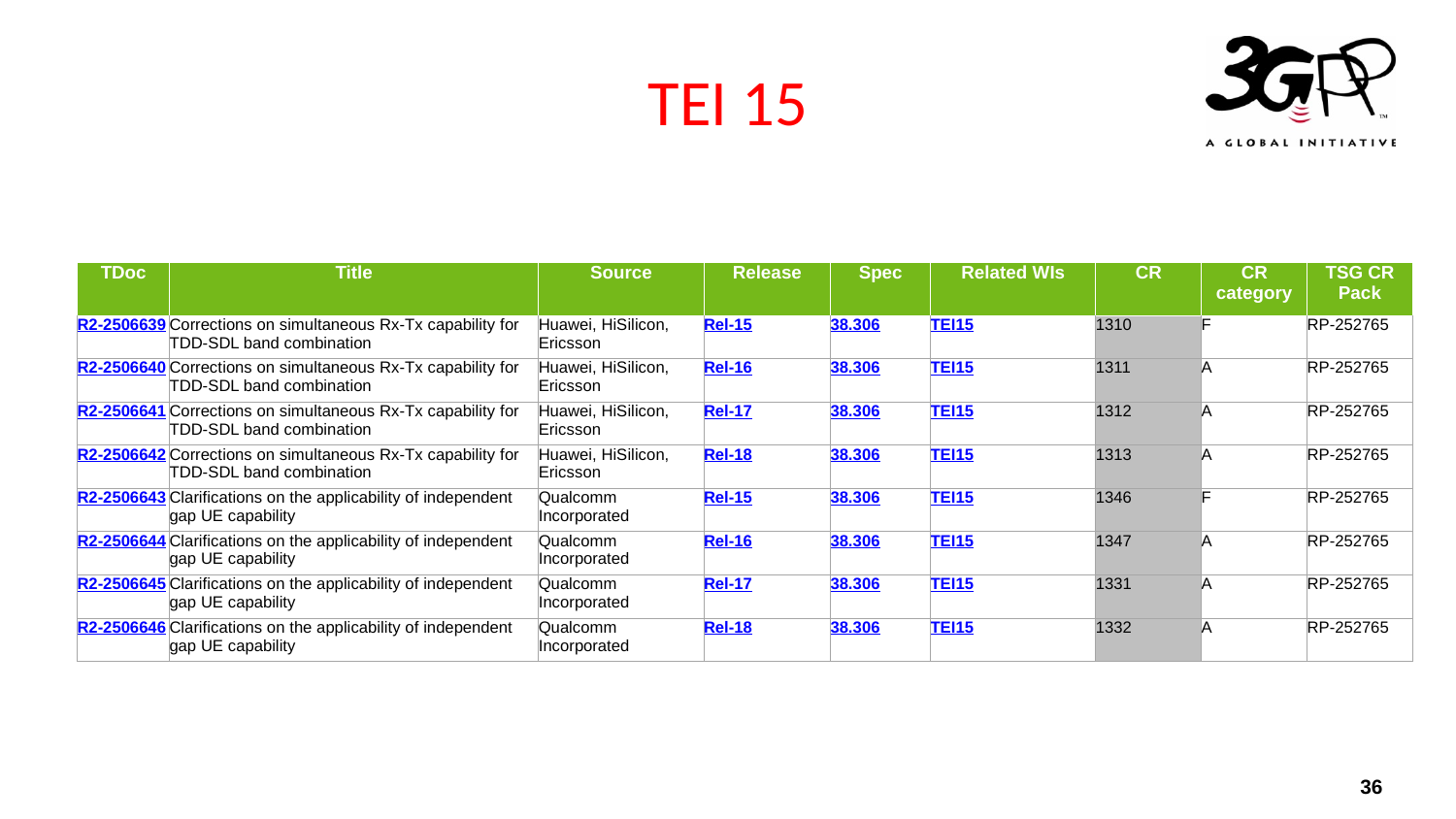

# TEI 15
| TDoc | Title | Source | Release | Spec | Related WIs | CR | CR category | TSG CR Pack |
| --- | --- | --- | --- | --- | --- | --- | --- | --- |
| R2-2506639 | Corrections on simultaneous Rx-Tx capability for TDD-SDL band combination | Huawei, HiSilicon, Ericsson | Rel-15 | 38.306 | TEI15 | 1310 | F | RP-252765 |
| R2-2506640 | Corrections on simultaneous Rx-Tx capability for TDD-SDL band combination | Huawei, HiSilicon, Ericsson | Rel-16 | 38.306 | TEI15 | 1311 | A | RP-252765 |
| R2-2506641 | Corrections on simultaneous Rx-Tx capability for TDD-SDL band combination | Huawei, HiSilicon, Ericsson | Rel-17 | 38.306 | TEI15 | 1312 | A | RP-252765 |
| R2-2506642 | Corrections on simultaneous Rx-Tx capability for TDD-SDL band combination | Huawei, HiSilicon, Ericsson | Rel-18 | 38.306 | TEI15 | 1313 | A | RP-252765 |
| R2-2506643 | Clarifications on the applicability of independent gap UE capability | Qualcomm Incorporated | Rel-15 | 38.306 | TEI15 | 1346 | F | RP-252765 |
| R2-2506644 | Clarifications on the applicability of independent gap UE capability | Qualcomm Incorporated | Rel-16 | 38.306 | TEI15 | 1347 | A | RP-252765 |
| R2-2506645 | Clarifications on the applicability of independent gap UE capability | Qualcomm Incorporated | Rel-17 | 38.306 | TEI15 | 1331 | A | RP-252765 |
| R2-2506646 | Clarifications on the applicability of independent gap UE capability | Qualcomm Incorporated | Rel-18 | 38.306 | TEI15 | 1332 | A | RP-252765 |